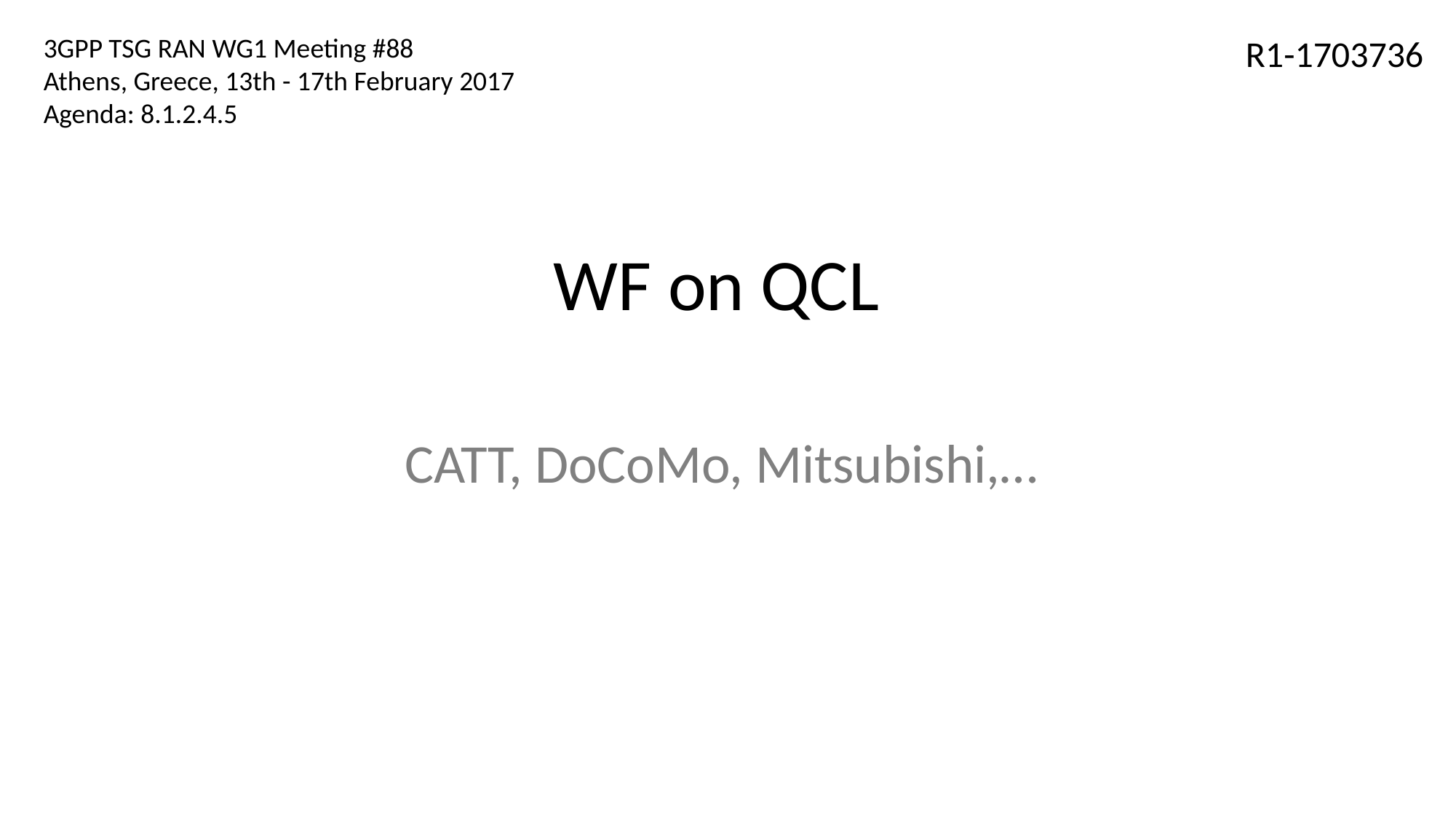

3GPP TSG RAN WG1 Meeting #88
Athens, Greece, 13th - 17th February 2017
Agenda: 8.1.2.4.5
R1-1703736
# WF on QCL
CATT, DoCoMo, Mitsubishi,…